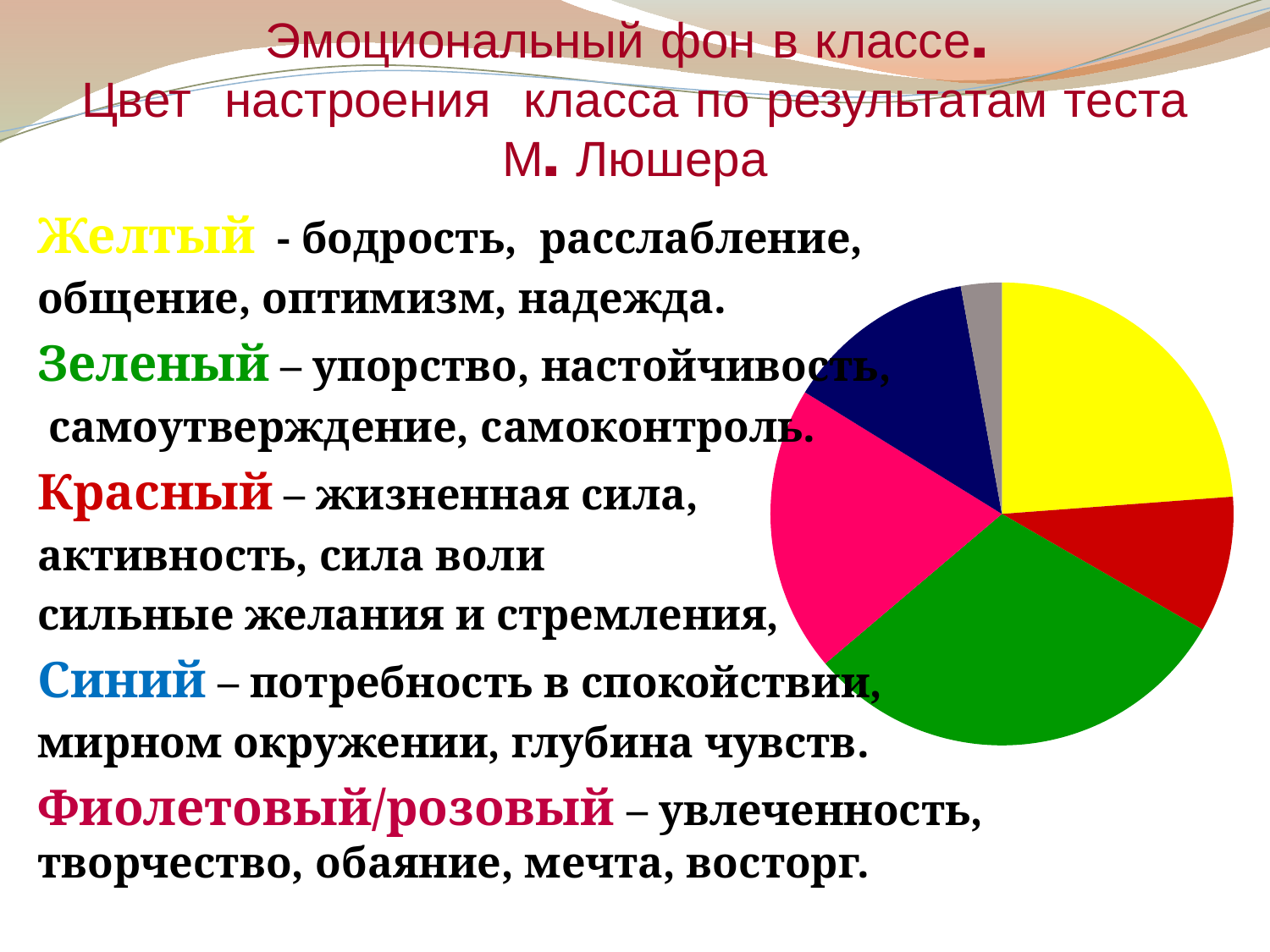

# Эмоциональный фон в классе. Цвет  настроения  класса по результатам теста М. Люшера

### Chart

| Category | Продажи |
|---|---|
|  | 25.0 |
|  | 10.0 |
|  | 32.0 |
|  | 21.0 |
|  | 14.0 |
|  | 3.0 |

Желтый  - бодрость,  расслабление,
общение, оптимизм, надежда.
Зеленый – упорство, настойчивость,
 самоутверждение, самоконтроль.
Красный – жизненная сила,
активность, сила воли
сильные желания и стремления,
Синий – потребность в спокойствии,
мирном окружении, глубина чувств.
Фиолетовый/розовый – увлеченность, творчество, обаяние, мечта, восторг.